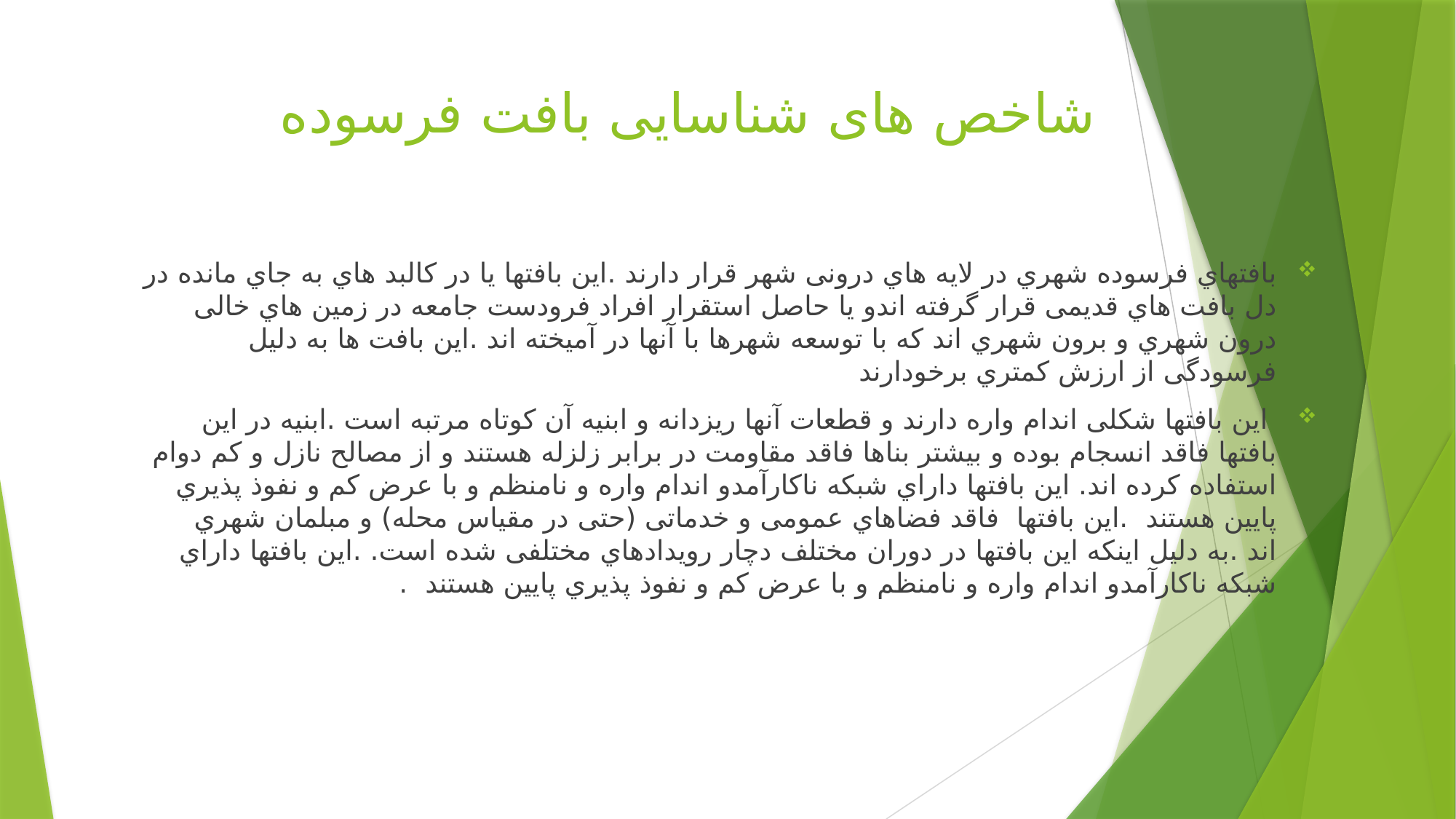

# شاخص های شناسایی بافت فرسوده
ﺑﺎﻓﺘﻬﺎي ﻓﺮﺳﻮده ﺷﻬﺮي در ﻻﯾﻪ ﻫﺎي دروﻧﯽ ﺷﻬﺮ ﻗﺮار دارﻧﺪ .اﯾﻦ ﺑﺎﻓﺘﻬﺎ ﯾﺎ در ﮐﺎﻟﺒﺪ ﻫﺎي ﺑﻪ ﺟﺎي ﻣﺎﻧﺪه در دل ﺑﺎﻓﺖ ﻫﺎي ﻗﺪﯾﻤﯽ ﻗﺮار ﮔﺮﻓﺘﻪ اﻧﺪو ﯾﺎ ﺣﺎﺻﻞ اﺳﺘﻘﺮار اﻓﺮاد ﻓﺮودﺳﺖ ﺟﺎﻣﻌﻪ در زﻣﯿﻦ ﻫﺎي ﺧﺎﻟﯽ درون ﺷﻬﺮي و ﺑﺮون ﺷﻬﺮي اﻧﺪ ﮐﻪ ﺑﺎ ﺗﻮﺳﻌﻪ ﺷﻬﺮﻫﺎ ﺑﺎ آﻧﻬﺎ در آﻣﯿﺨﺘﻪ اﻧﺪ .اﯾﻦ ﺑﺎﻓﺖ ﻫﺎ ﺑﻪ دﻟﯿﻞ ﻓﺮﺳﻮدﮔﯽ از ارزش ﮐﻤﺘﺮي ﺑﺮﺧﻮدارﻧﺪ
 اﯾﻦ ﺑﺎﻓﺘﻬﺎ ﺷﮑﻠﯽ اﻧﺪام واره دارﻧﺪ و ﻗﻄﻌﺎت آﻧﻬﺎ رﯾﺰداﻧﻪ و اﺑﻨﯿﻪ آن ﮐﻮﺗﺎه ﻣﺮﺗﺒﻪ اﺳﺖ .اﺑﻨﯿﻪ در اﯾﻦ ﺑﺎﻓﺘﻬﺎ ﻓﺎﻗﺪ اﻧﺴﺠﺎم ﺑﻮده و ﺑﯿﺸﺘﺮ ﺑﻨﺎﻫﺎ ﻓﺎﻗﺪ ﻣﻘﺎوﻣﺖ در ﺑﺮاﺑﺮ زﻟﺰﻟﻪ ﻫﺴﺘﻨﺪ و از ﻣﺼﺎﻟﺢ ﻧﺎزل و ﮐﻢ دوام اﺳﺘﻔﺎده ﮐﺮده اﻧﺪ. اﯾﻦ ﺑﺎﻓﺘﻬﺎ داراي ﺷﺒﮑﻪ ﻧﺎﮐﺎرآﻣﺪو اﻧﺪام واره و ﻧﺎﻣﻨﻈﻢ و ﺑﺎ ﻋﺮض ﮐﻢ و ﻧﻔﻮذ ﭘﺬﯾﺮي ﭘﺎﯾﯿﻦ ﻫﺴﺘﻨﺪ  .اﯾﻦ ﺑﺎﻓﺘﻬﺎ  ﻓﺎﻗﺪ ﻓﻀﺎﻫﺎي ﻋﻤﻮﻣﯽ و ﺧﺪﻣﺎﺗﯽ (ﺣﺘﯽ در ﻣﻘﯿﺎس ﻣﺤﻠﻪ) و ﻣﺒﻠﻤﺎن ﺷﻬﺮي اﻧﺪ .ﺑﻪ دﻟﯿﻞ اﯾﻨﮑﻪ اﯾﻦ ﺑﺎﻓﺘﻬﺎ در دوران ﻣﺨﺘﻠﻒ دﭼﺎر روﯾﺪادﻫﺎي ﻣﺨﺘﻠﻔﯽ ﺷﺪه اﺳﺖ. .اﯾﻦ ﺑﺎﻓﺘﻬﺎ داراي ﺷﺒﮑﻪ ﻧﺎﮐﺎرآﻣﺪو اﻧﺪام واره و ﻧﺎﻣﻨﻈﻢ و ﺑﺎ ﻋﺮض ﮐﻢ و ﻧﻔﻮذ ﭘﺬﯾﺮي ﭘﺎﯾﯿﻦ ﻫﺴﺘﻨﺪ  .